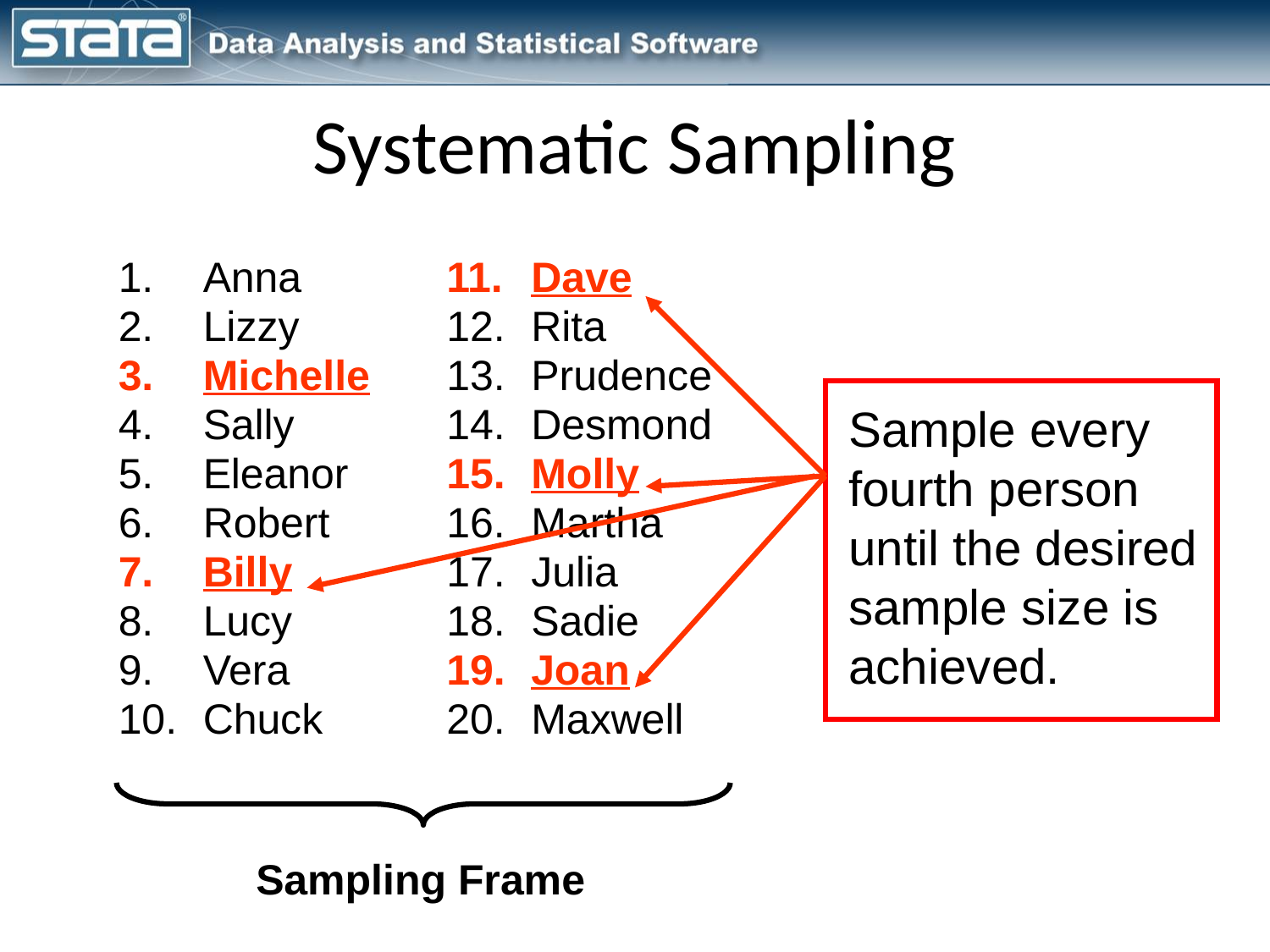

# Systematic Sampling
Anna
Lizzy
Michelle
Sally
Eleanor
Robert
Billy
Lucy
Vera
Chuck

Dave
Rita
Prudence
Desmond
Molly
Martha
Julia
Sadie
Joan
Maxwell

Sample every fourth person until the desired sample size is achieved.

Sampling Frame